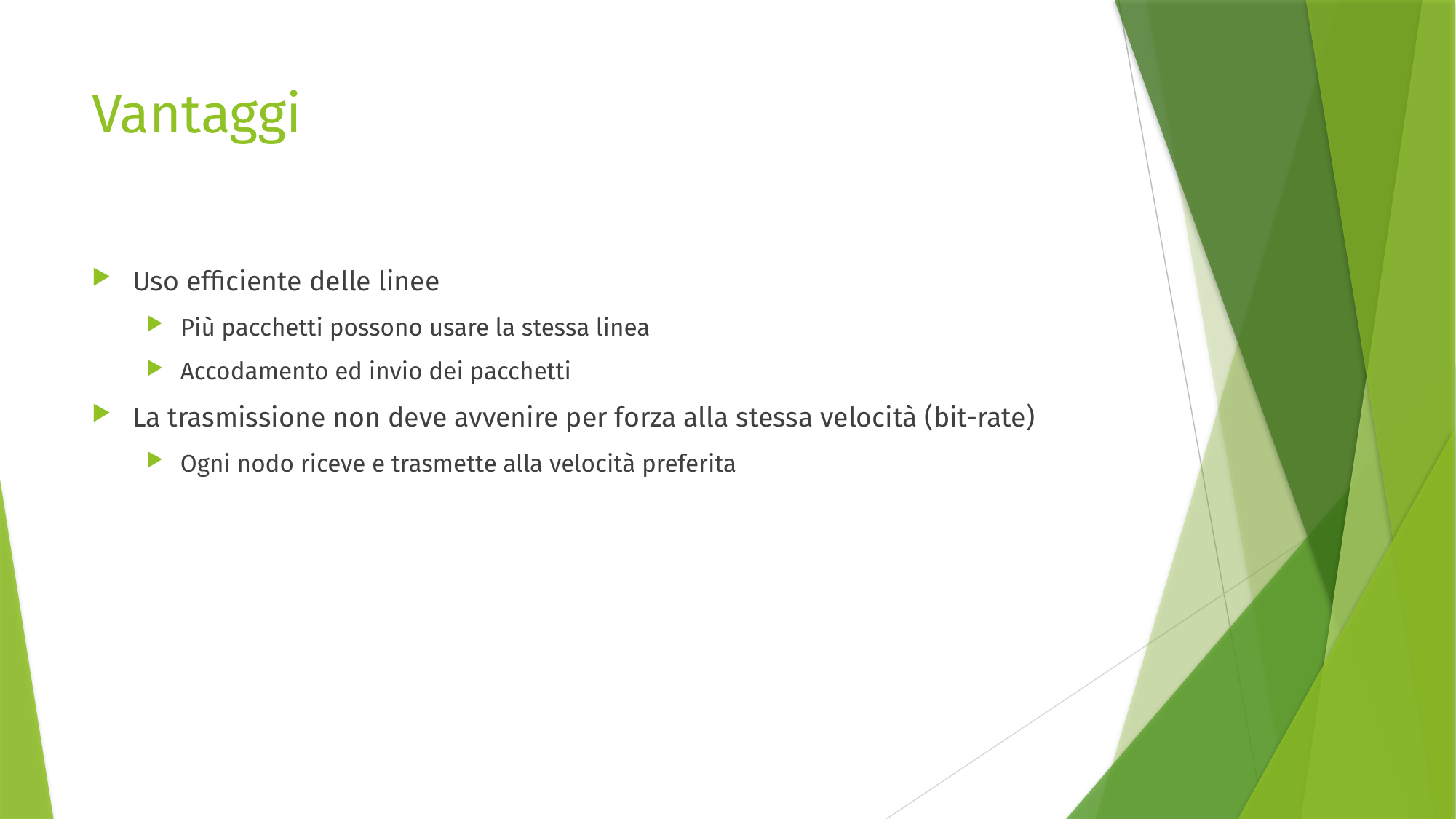

# Vantaggi
Uso efficiente delle linee
Più pacchetti possono usare la stessa linea
Accodamento ed invio dei pacchetti
La trasmissione non deve avvenire per forza alla stessa velocità (bit-rate)
Ogni nodo riceve e trasmette alla velocità preferita